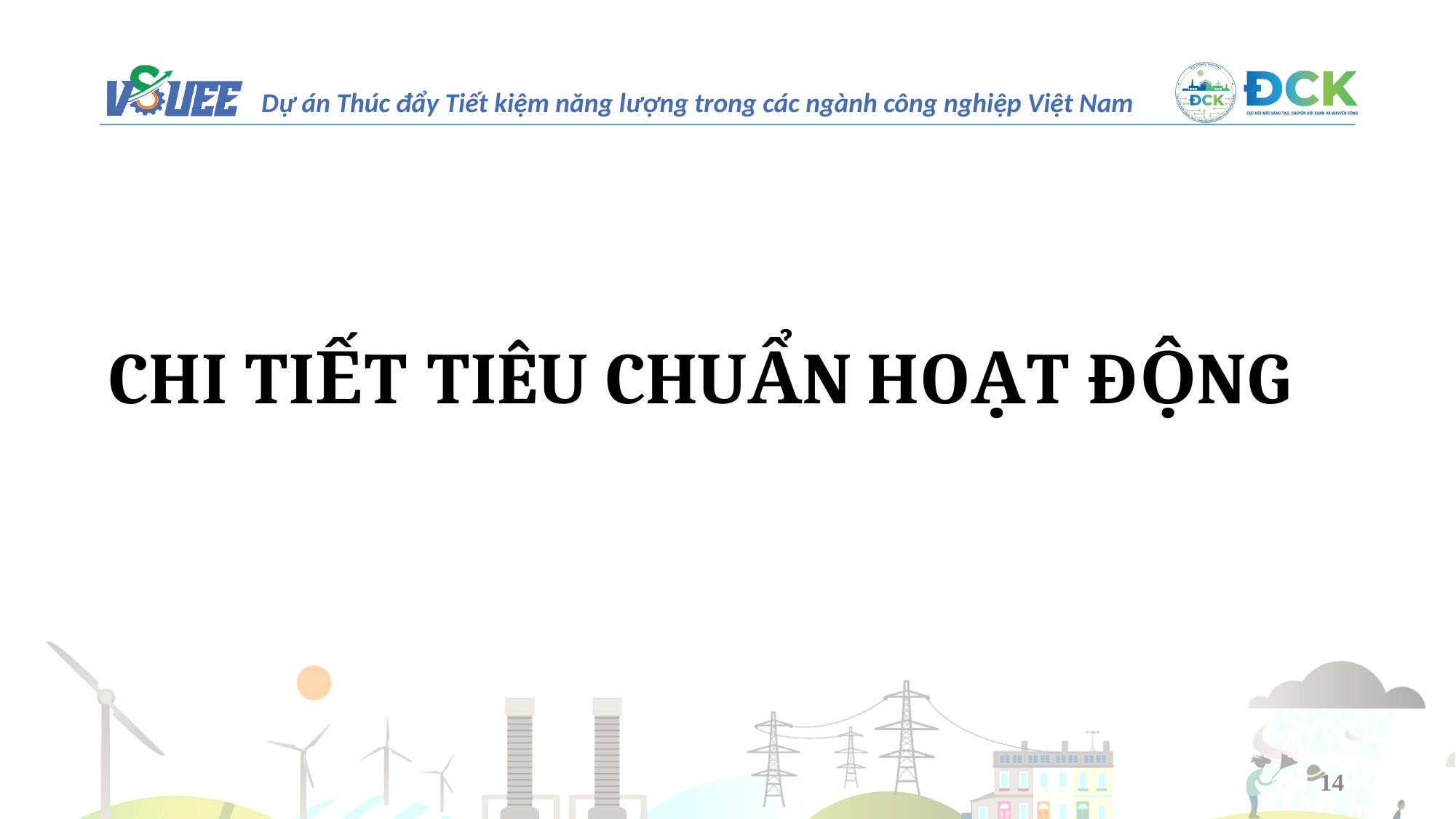

CHI TIẾT TIÊU CHUẨN HOẠT ĐỘNG
14